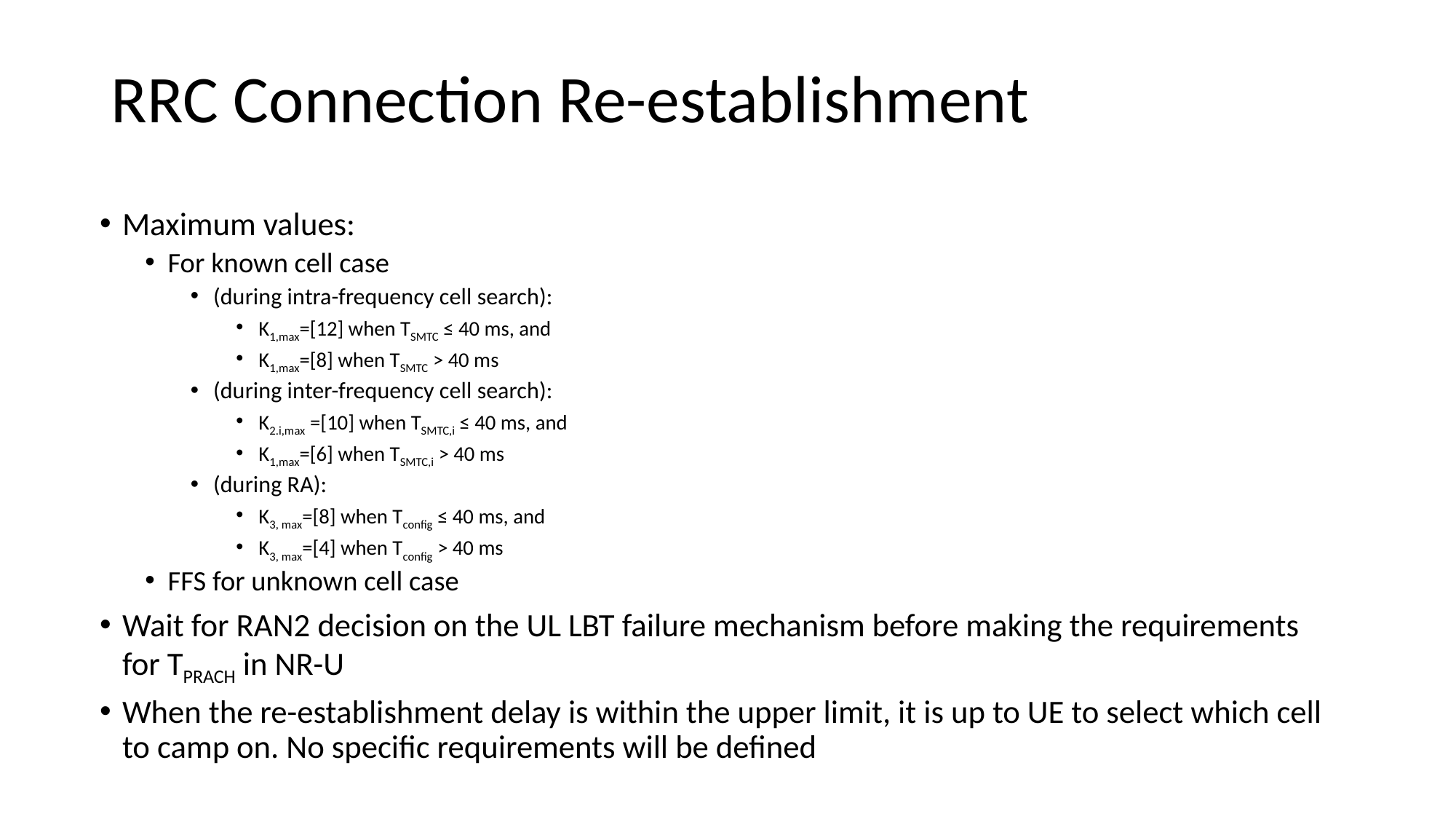

# RRC Connection Re-establishment
Maximum values:
For known cell case
(during intra-frequency cell search):
K1,max=[12] when TSMTC ≤ 40 ms, and
K1,max=[8] when TSMTC > 40 ms
(during inter-frequency cell search):
K2.i,max =[10] when TSMTC,i ≤ 40 ms, and
K1,max=[6] when TSMTC,i > 40 ms
(during RA):
K3, max=[8] when Tconfig ≤ 40 ms, and
K3, max=[4] when Tconfig > 40 ms
FFS for unknown cell case
Wait for RAN2 decision on the UL LBT failure mechanism before making the requirements for TPRACH in NR-U
When the re-establishment delay is within the upper limit, it is up to UE to select which cell to camp on. No specific requirements will be defined